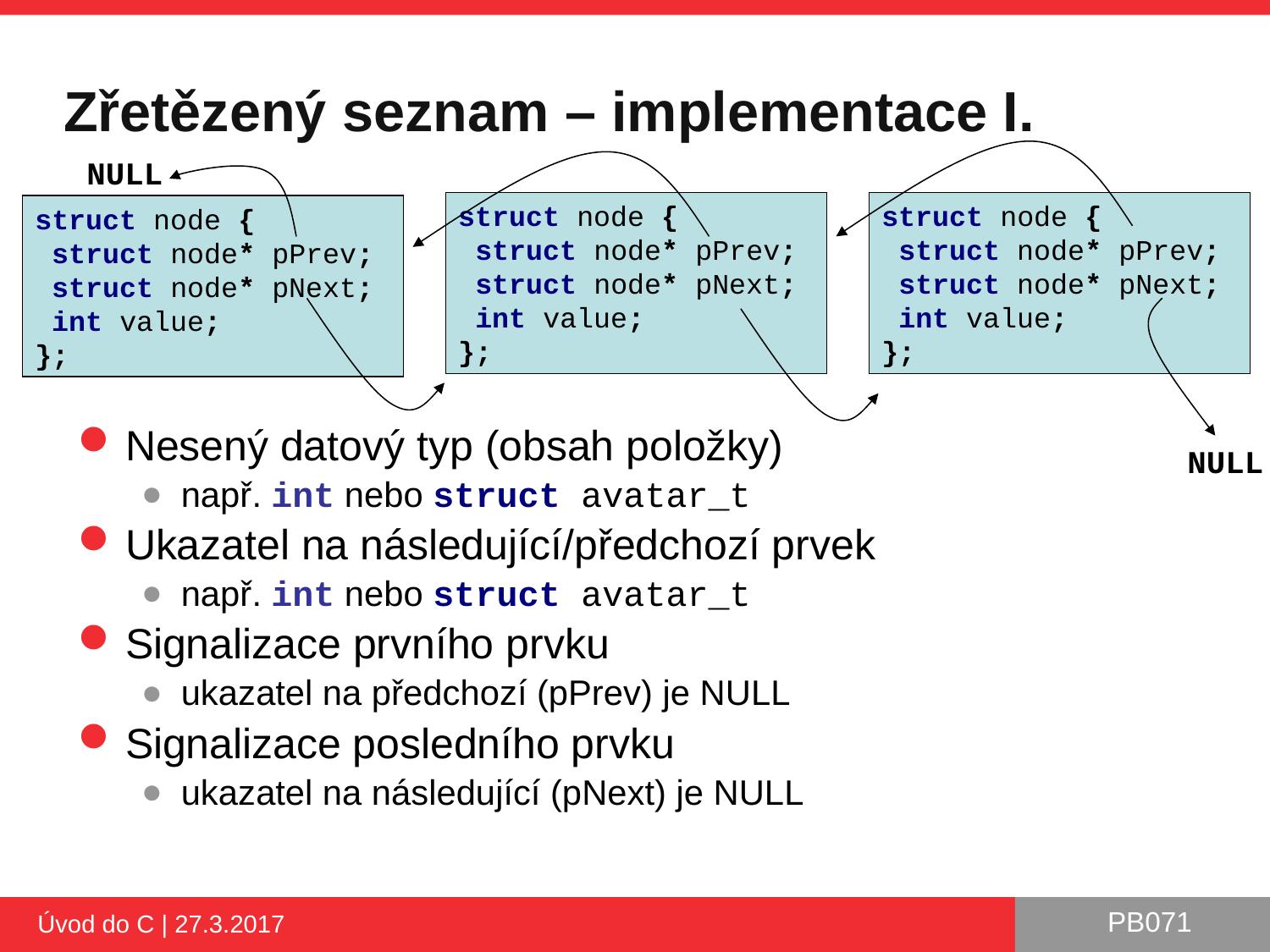

# Zřetězený seznam – implementace I.

NULL

struct node {
 struct node* pPrev;
 struct node* pNext;
 int value;
};
struct node {
 struct node* pPrev;
 struct node* pNext;
 int value;
};
struct node {
 struct node* pPrev;
 struct node* pNext;
 int value;
};

Nesený datový typ (obsah položky)
např. int nebo struct avatar_t
Ukazatel na následující/předchozí prvek
např. int nebo struct avatar_t
Signalizace prvního prvku
ukazatel na předchozí (pPrev) je NULL
Signalizace posledního prvku
ukazatel na následující (pNext) je NULL

NULL
Úvod do C | 27.3.2017